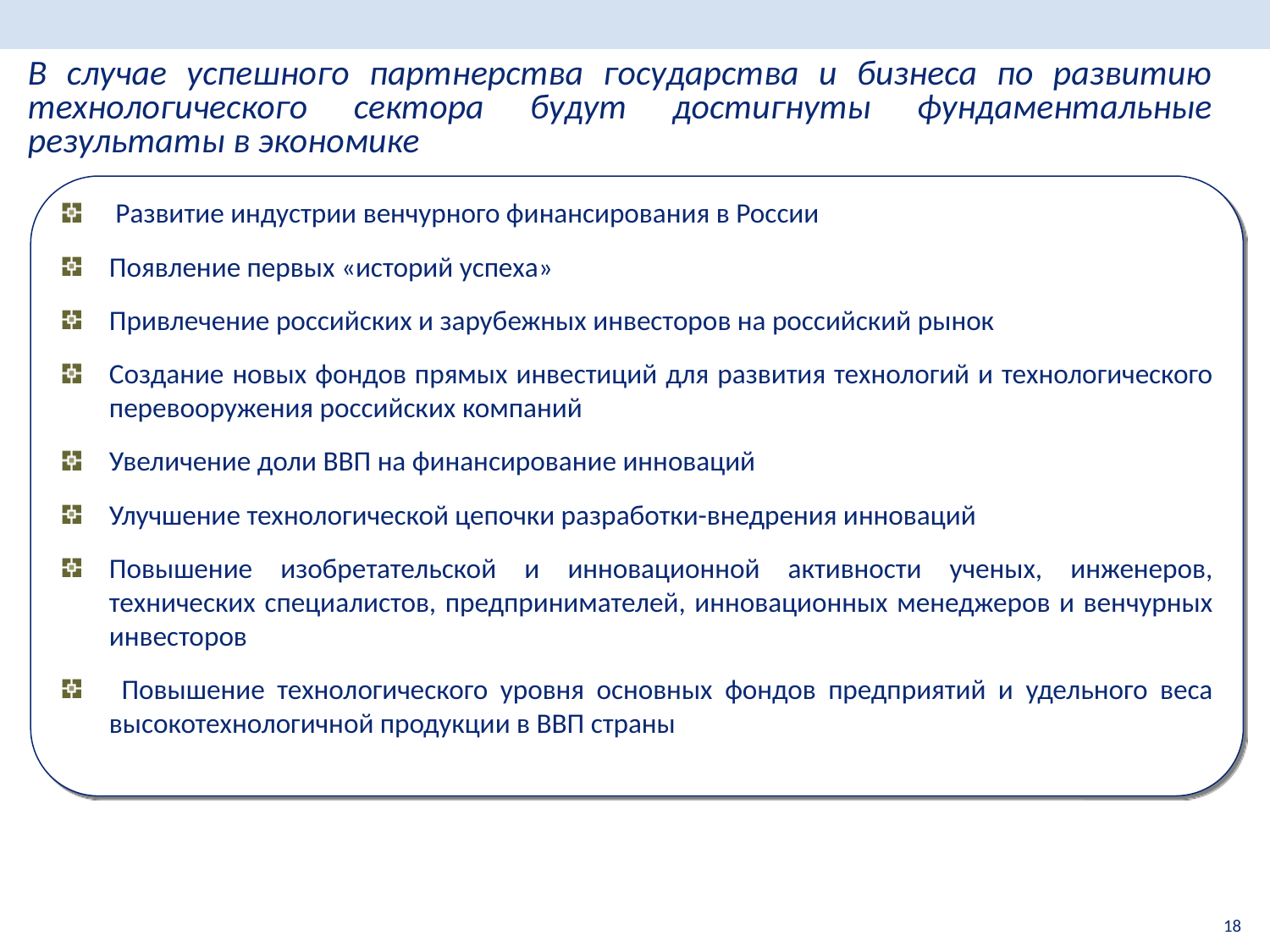

В случае успешного партнерства государства и бизнеса по развитию технологического сектора будут достигнуты фундаментальные результаты в экономике

 Развитие индустрии венчурного финансирования в России
Появление первых «историй успеха»
Привлечение российских и зарубежных инвесторов на российский рынок
Создание новых фондов прямых инвестиций для развития технологий и технологического перевооружения российских компаний
Увеличение доли ВВП на финансирование инноваций
Улучшение технологической цепочки разработки-внедрения инноваций
Повышение изобретательской и инновационной активности ученых, инженеров, технических специалистов, предпринимателей, инновационных менеджеров и венчурных инвесторов
 Повышение технологического уровня основных фондов предприятий и удельного веса высокотехнологичной продукции в ВВП страны
18